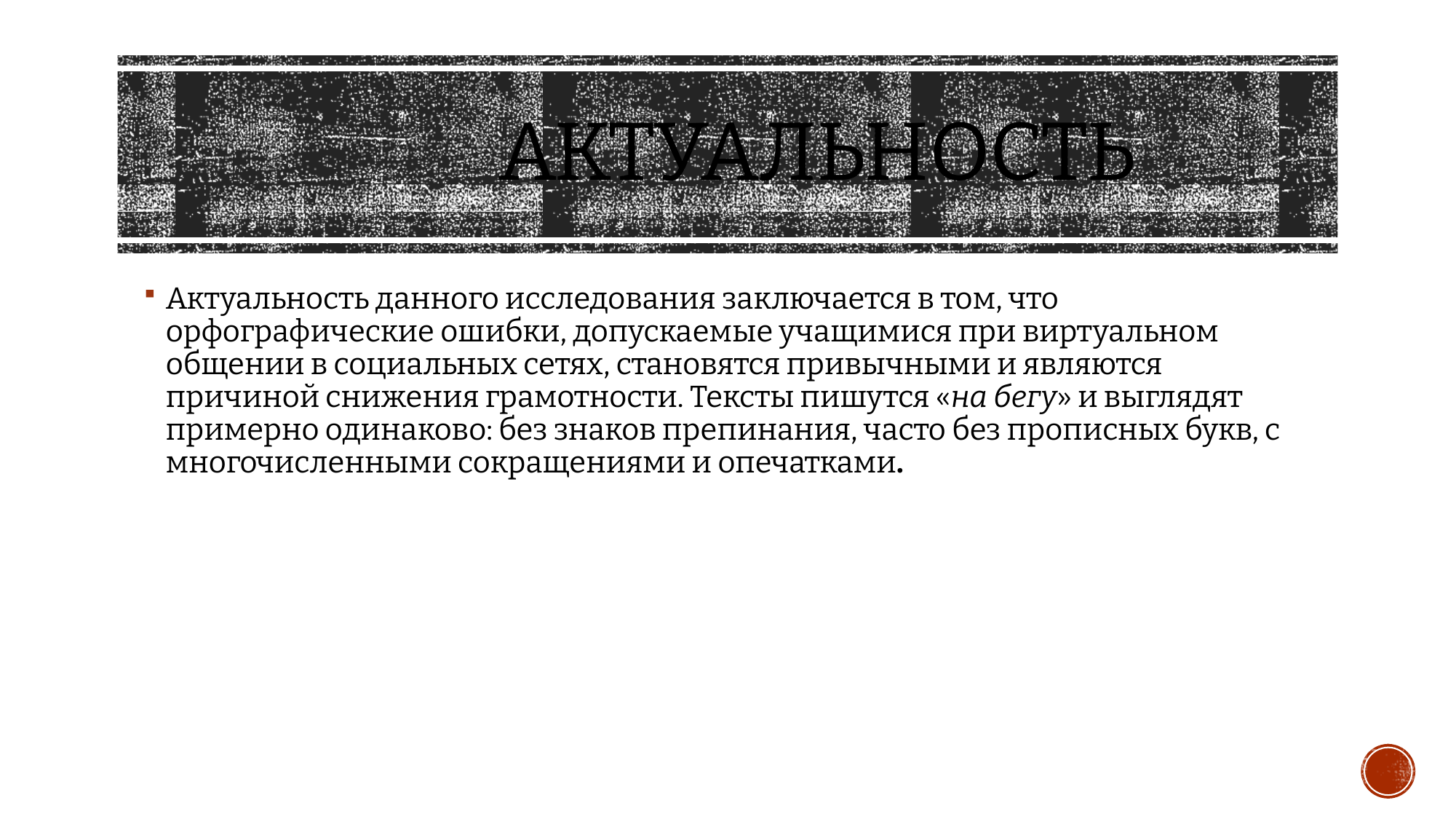

# актуальность

Актуальность данного исследования заключается в том, что орфографические ошибки, допускаемые учащимися при виртуальном общении в социальных сетях, становятся привычными и являются причиной снижения грамотности. Тексты пишутся «на бегу» и выглядят примерно одинаково: без знаков препинания, часто без прописных букв, с многочисленными сокращениями и опечатками.